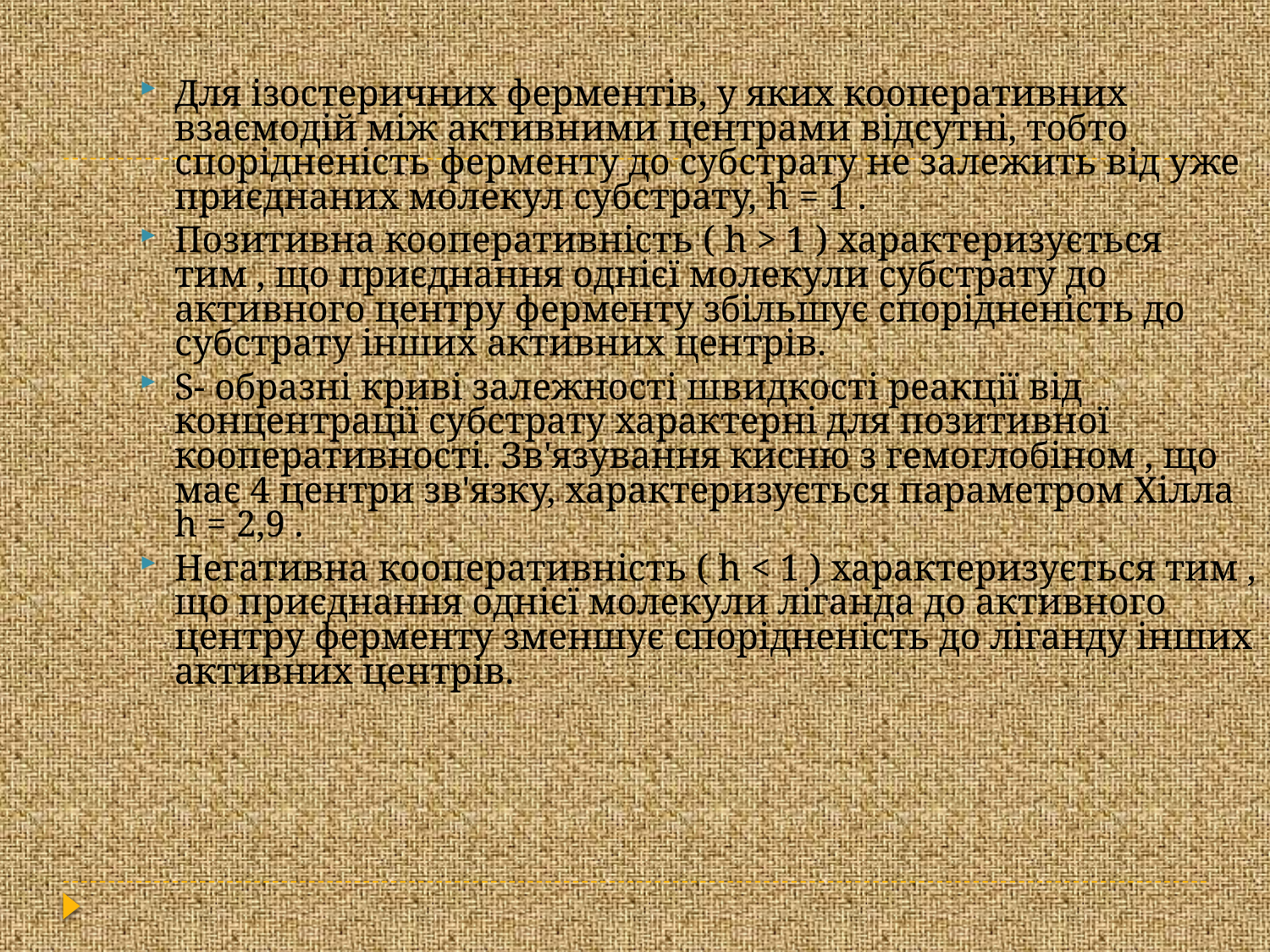

Для ізостеричних ферментів, у яких кооперативних взаємодій між активними центрами відсутні, тобто спорідненість ферменту до субстрату не залежить від уже приєднаних молекул субстрату, h = 1 .
Позитивна кооперативність ( h > 1 ) характеризується тим , що приєднання однієї молекули субстрату до активного центру ферменту збільшує спорідненість до субстрату інших активних центрів.
S- образні криві залежності швидкості реакції від концентрації субстрату характерні для позитивної кооперативності. Зв'язування кисню з гемоглобіном , що має 4 центри зв'язку, характеризується параметром Хілла h = 2,9 .
Негативна кооперативність ( h < 1 ) характеризується тим , що приєднання однієї молекули ліганда до активного центру ферменту зменшує спорідненість до ліганду інших активних центрів.